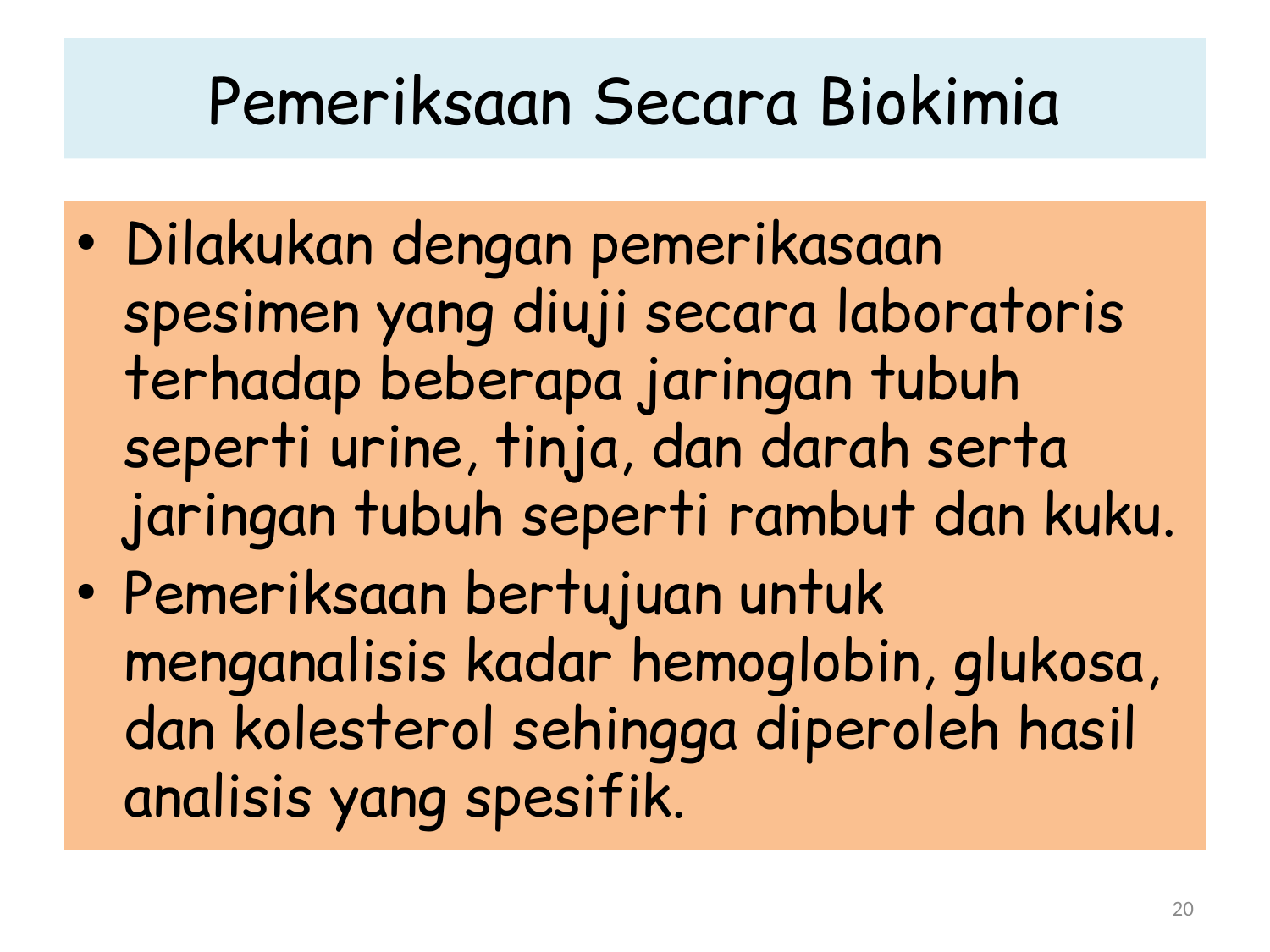

# Pemeriksaan Secara Biokimia
Dilakukan dengan pemerikasaan spesimen yang diuji secara laboratoris terhadap beberapa jaringan tubuh seperti urine, tinja, dan darah serta jaringan tubuh seperti rambut dan kuku.
Pemeriksaan bertujuan untuk menganalisis kadar hemoglobin, glukosa, dan kolesterol sehingga diperoleh hasil analisis yang spesifik.

20